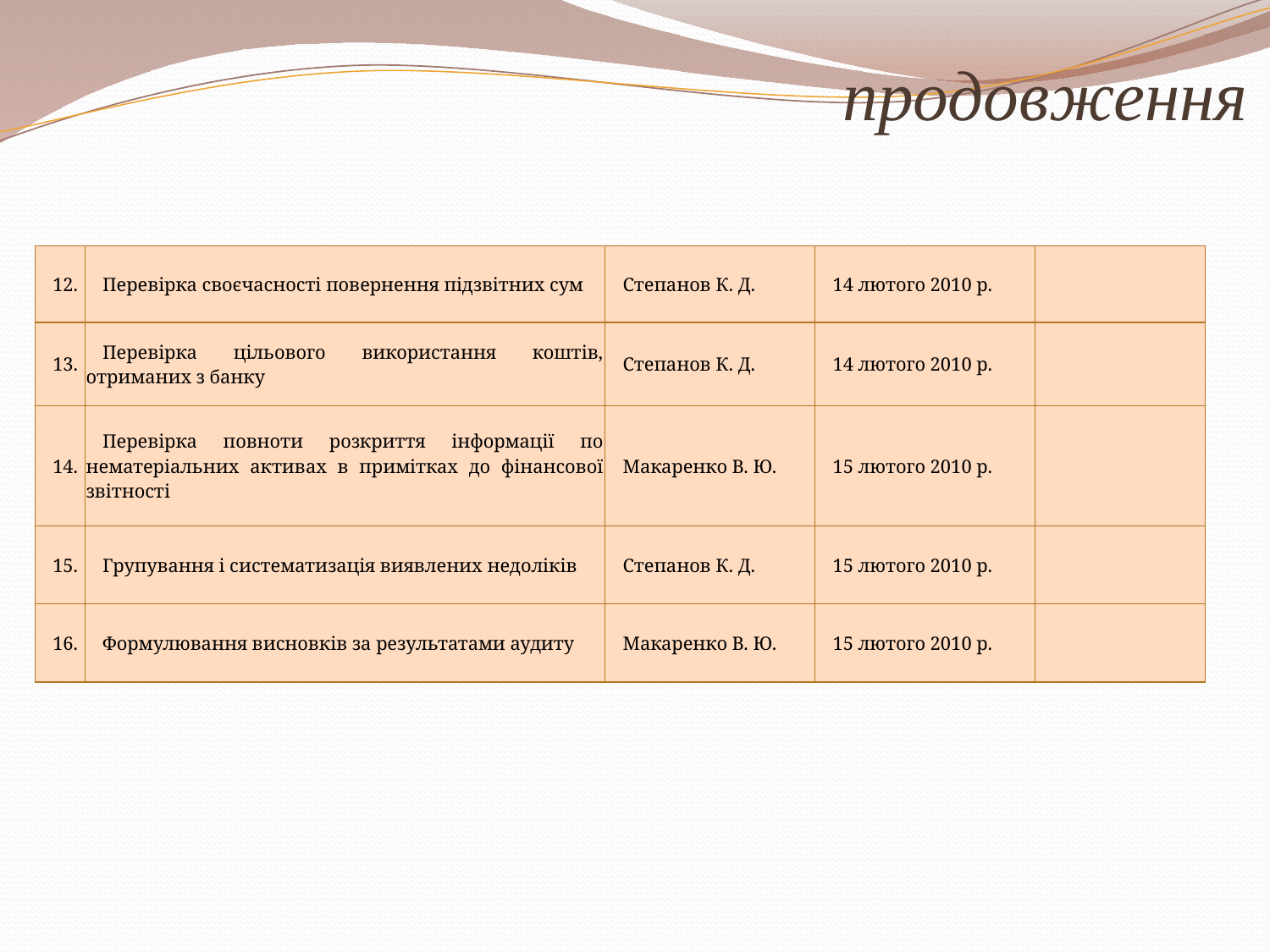

# продовження
| 12. | Перевірка своєчасності повернення підзвітних сум | Степанов К. Д. | 14 лютого 2010 р. |  |
| --- | --- | --- | --- | --- |
| 13. | Перевірка цільового використання коштів, отриманих з банку | Степанов К. Д. | 14 лютого 2010 р. |  |
| 14. | Перевірка повноти розкриття інформації по нематеріальних активах в примітках до фінансової звітності | Макаренко В. Ю. | 15 лютого 2010 р. |  |
| 15. | Групування і систематизація виявлених недоліків | Степанов К. Д. | 15 лютого 2010 р. |  |
| 16. | Формулювання висновків за результатами аудиту | Макаренко В. Ю. | 15 лютого 2010 р. |  |